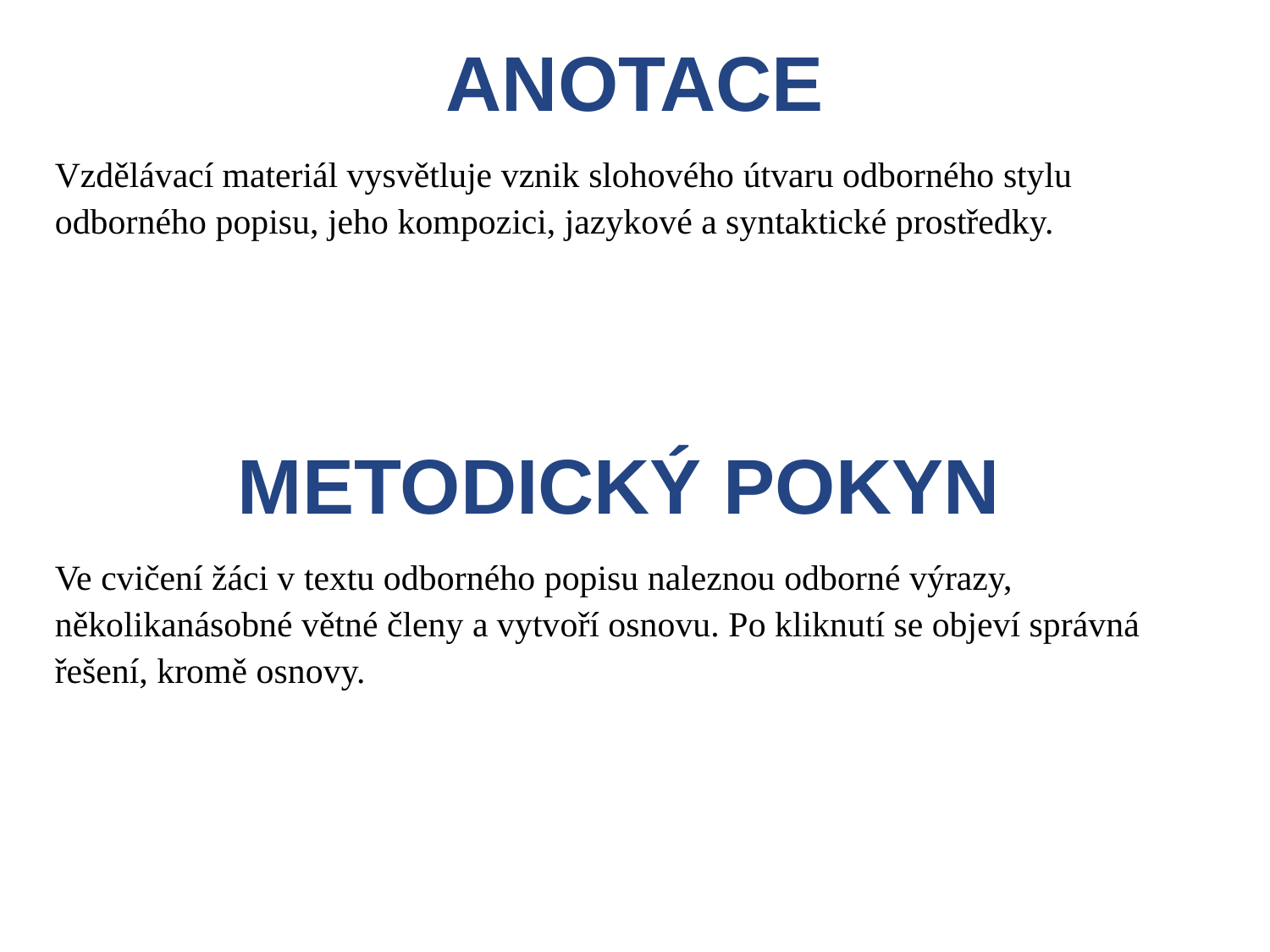

ANOTACE
Vzdělávací materiál vysvětluje vznik slohového útvaru odborného stylu odborného popisu, jeho kompozici, jazykové a syntaktické prostředky.
METODICKÝ POKYN
Ve cvičení žáci v textu odborného popisu naleznou odborné výrazy, několikanásobné větné členy a vytvoří osnovu. Po kliknutí se objeví správná řešení, kromě osnovy.